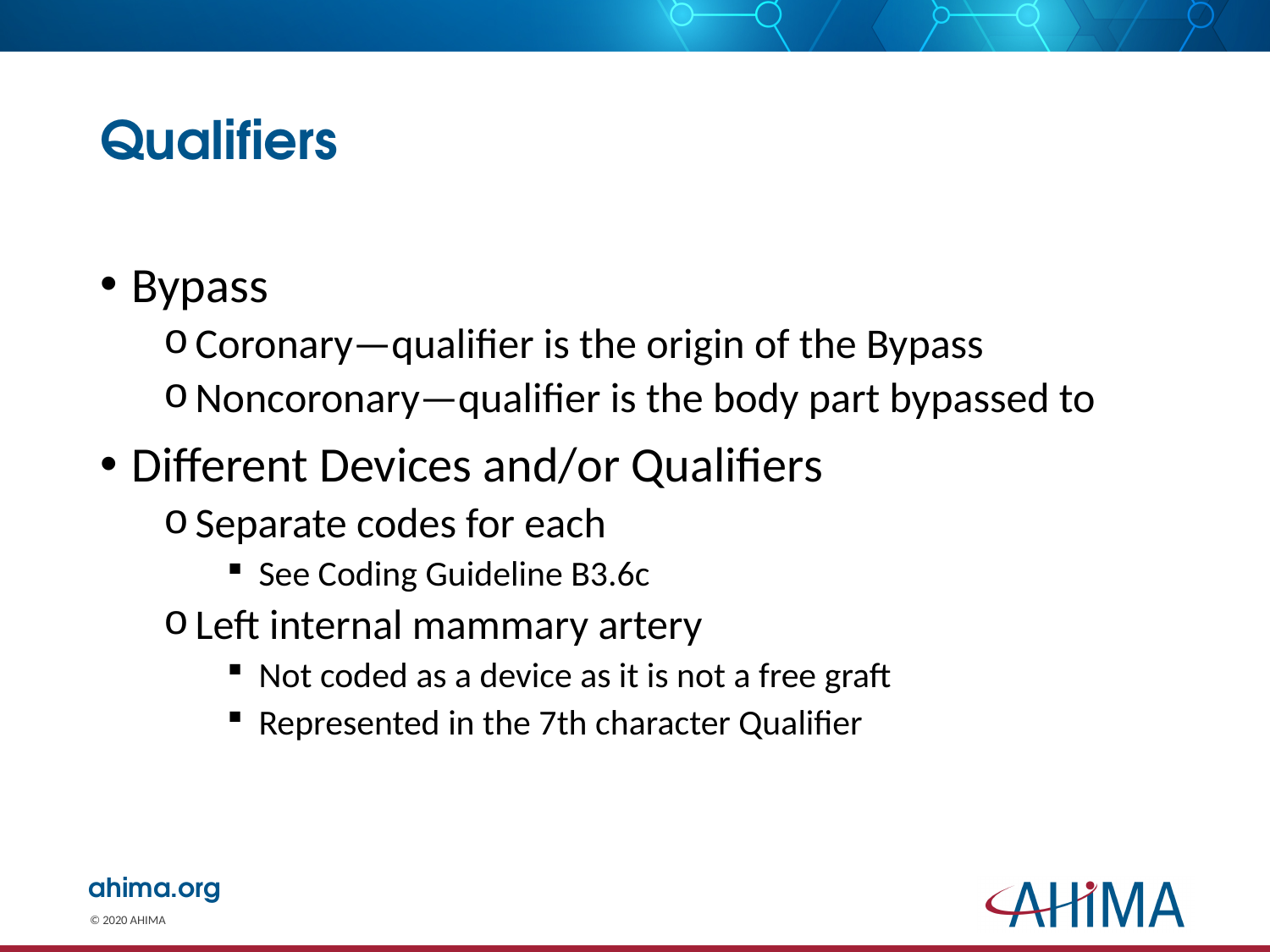

# Qualifiers
Bypass
Coronary—qualifier is the origin of the Bypass
Noncoronary—qualifier is the body part bypassed to
Different Devices and/or Qualifiers
Separate codes for each
See Coding Guideline B3.6c
Left internal mammary artery
Not coded as a device as it is not a free graft
Represented in the 7th character Qualifier